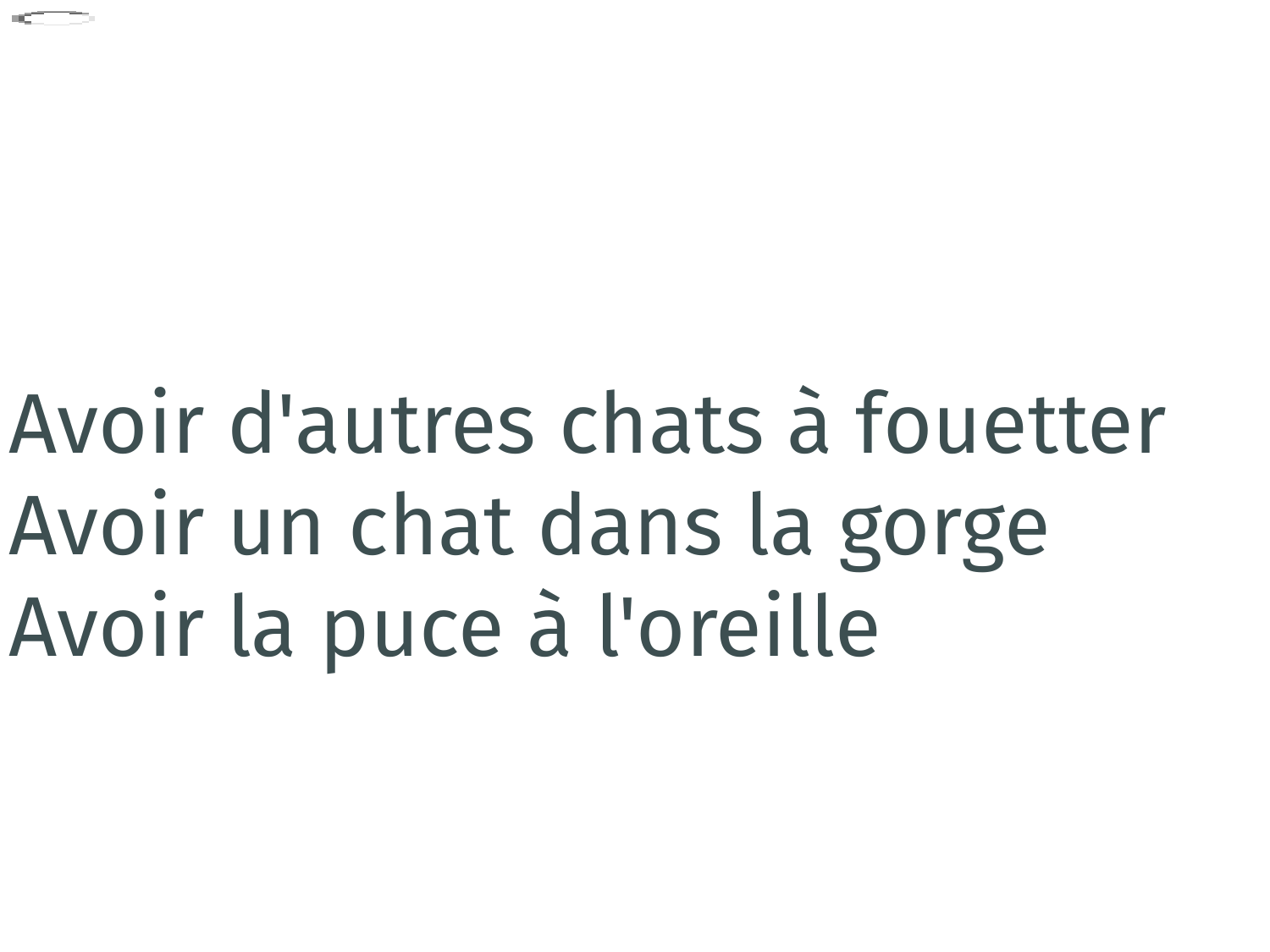

Avoir d'autres chats à fouetter
   Avoir un chat dans la gorge
   Avoir la puce à l'oreille